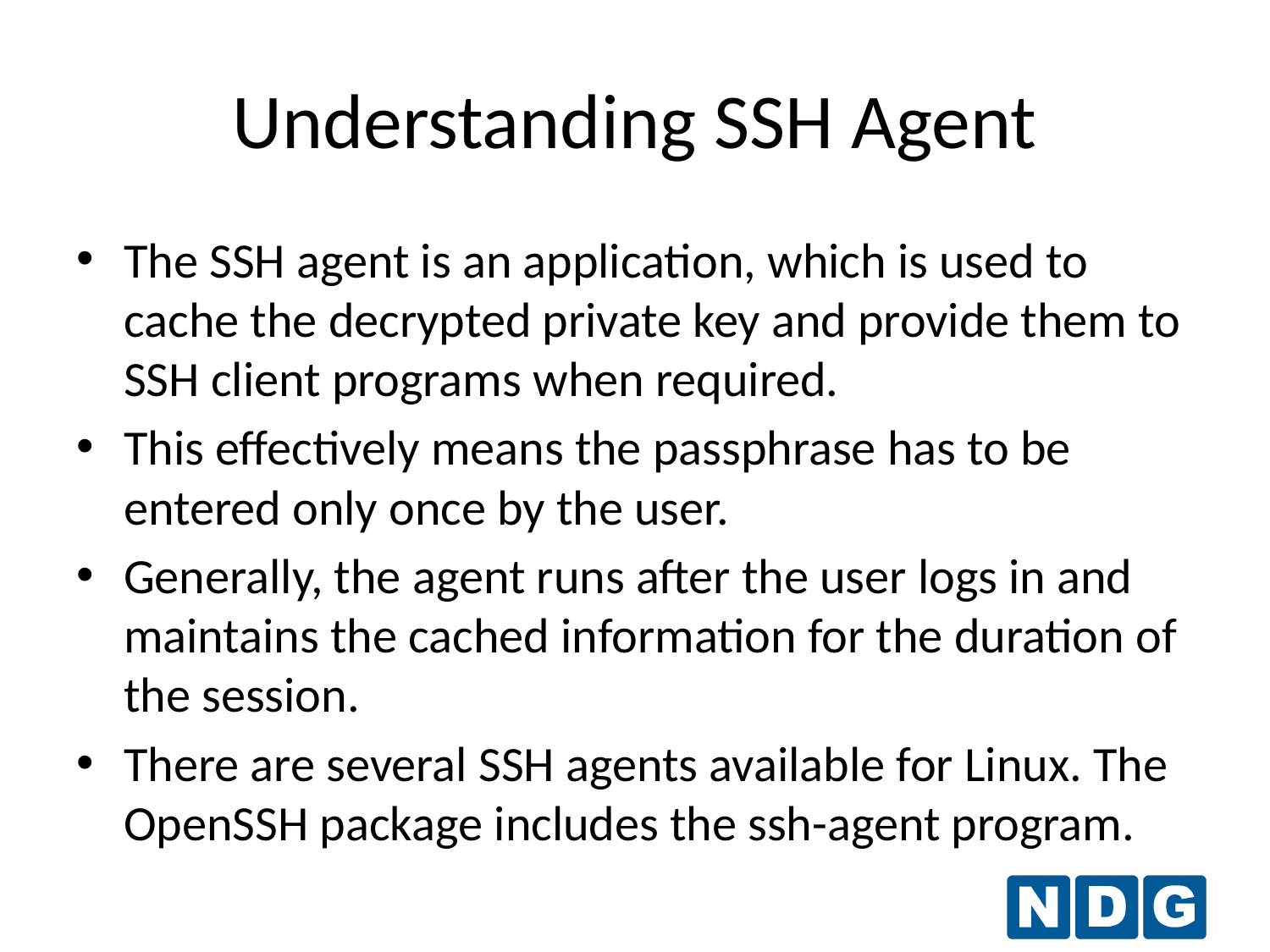

# Understanding SSH Agent
The SSH agent is an application, which is used to cache the decrypted private key and provide them to SSH client programs when required.
This effectively means the passphrase has to be entered only once by the user.
Generally, the agent runs after the user logs in and maintains the cached information for the duration of the session.
There are several SSH agents available for Linux. The OpenSSH package includes the ssh-agent program.